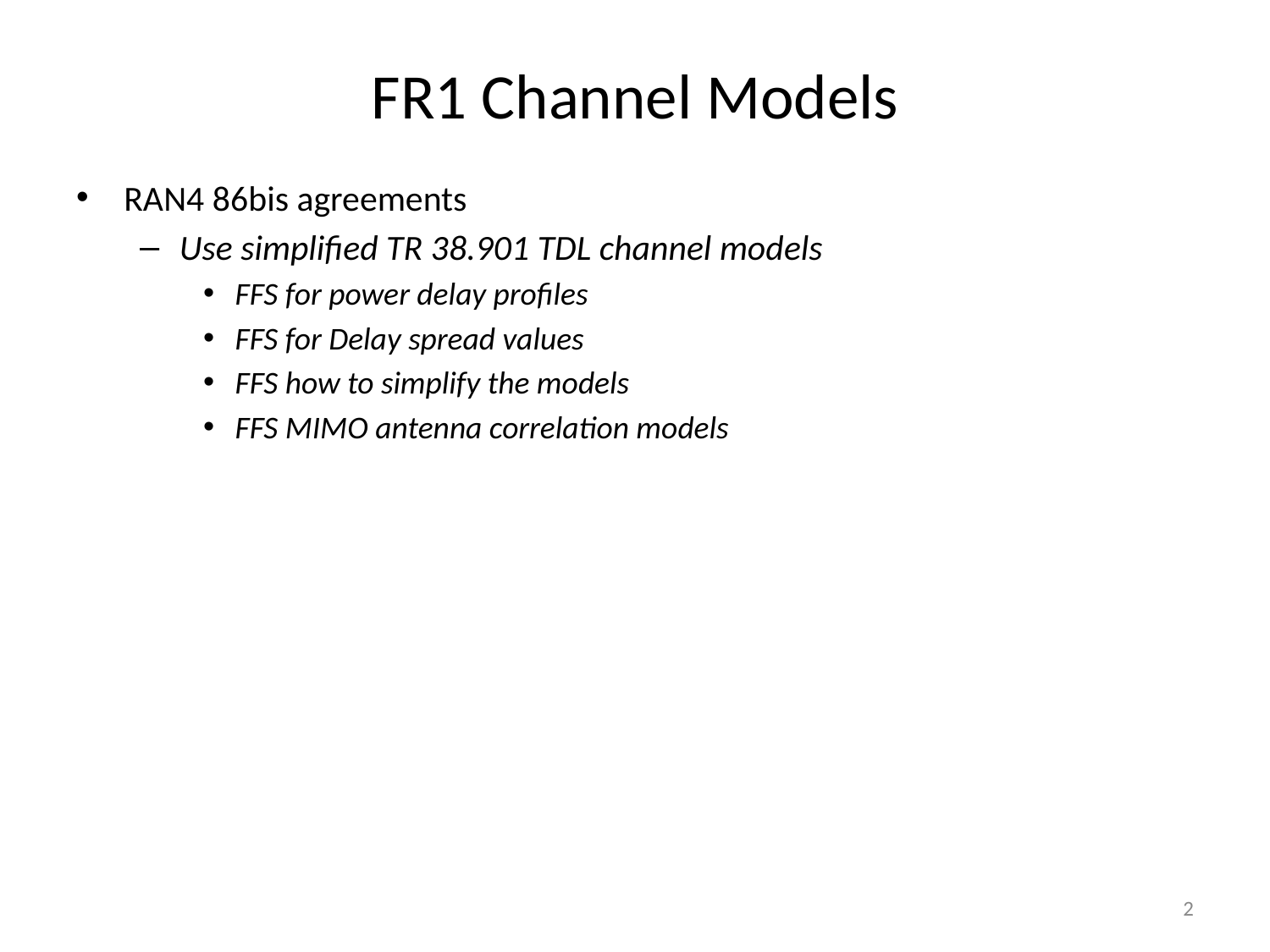

# FR1 Channel Models
RAN4 86bis agreements
Use simplified TR 38.901 TDL channel models
FFS for power delay profiles
FFS for Delay spread values
FFS how to simplify the models
FFS MIMO antenna correlation models

2